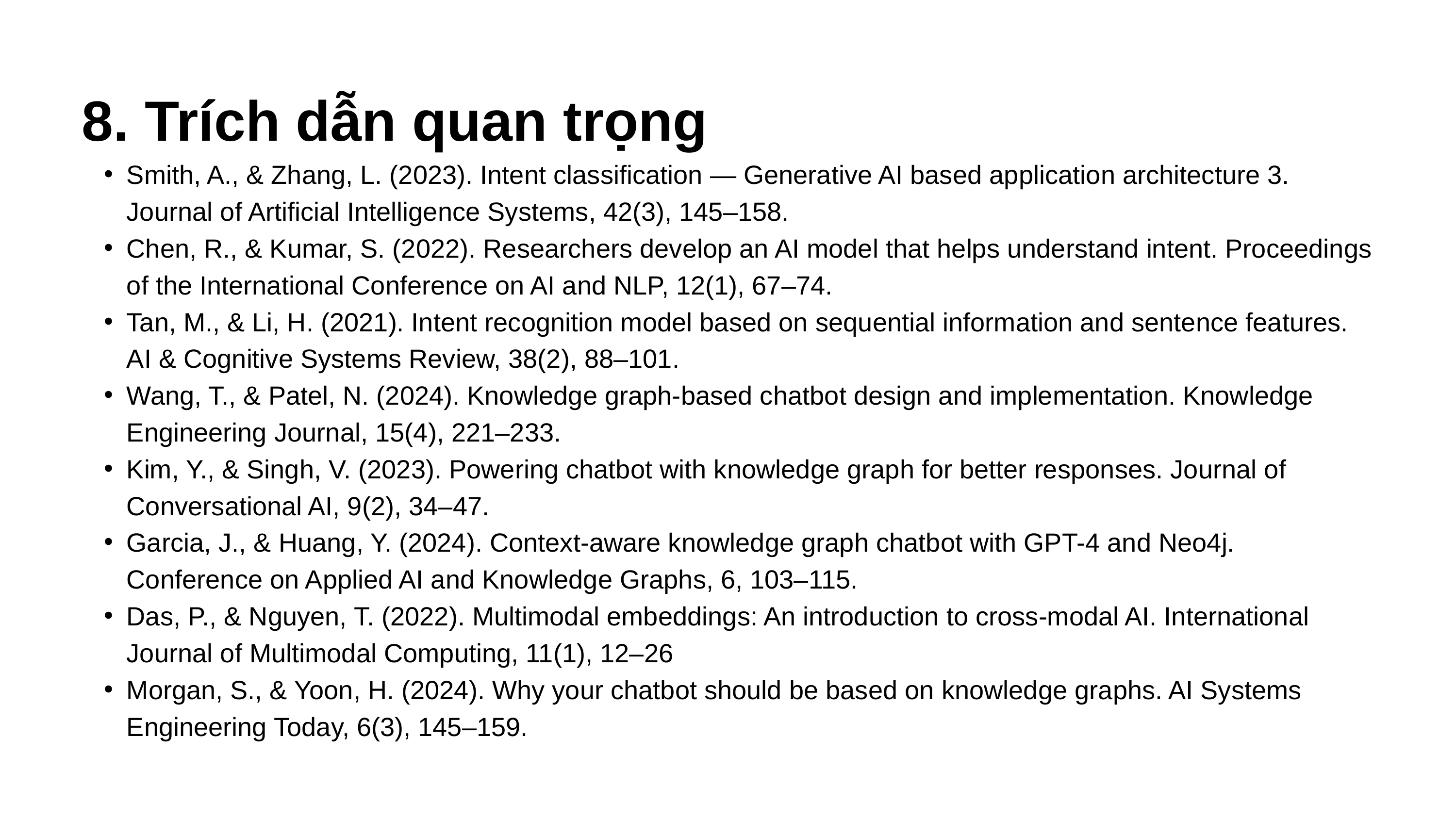

8. Trích dẫn quan trọng
Smith, A., & Zhang, L. (2023). Intent classification — Generative AI based application architecture 3. Journal of Artificial Intelligence Systems, 42(3), 145–158.
Chen, R., & Kumar, S. (2022). Researchers develop an AI model that helps understand intent. Proceedings of the International Conference on AI and NLP, 12(1), 67–74.
Tan, M., & Li, H. (2021). Intent recognition model based on sequential information and sentence features. AI & Cognitive Systems Review, 38(2), 88–101.
Wang, T., & Patel, N. (2024). Knowledge graph-based chatbot design and implementation. Knowledge Engineering Journal, 15(4), 221–233.
Kim, Y., & Singh, V. (2023). Powering chatbot with knowledge graph for better responses. Journal of Conversational AI, 9(2), 34–47.
Garcia, J., & Huang, Y. (2024). Context-aware knowledge graph chatbot with GPT-4 and Neo4j. Conference on Applied AI and Knowledge Graphs, 6, 103–115.
Das, P., & Nguyen, T. (2022). Multimodal embeddings: An introduction to cross-modal AI. International Journal of Multimodal Computing, 11(1), 12–26
Morgan, S., & Yoon, H. (2024). Why your chatbot should be based on knowledge graphs. AI Systems Engineering Today, 6(3), 145–159.